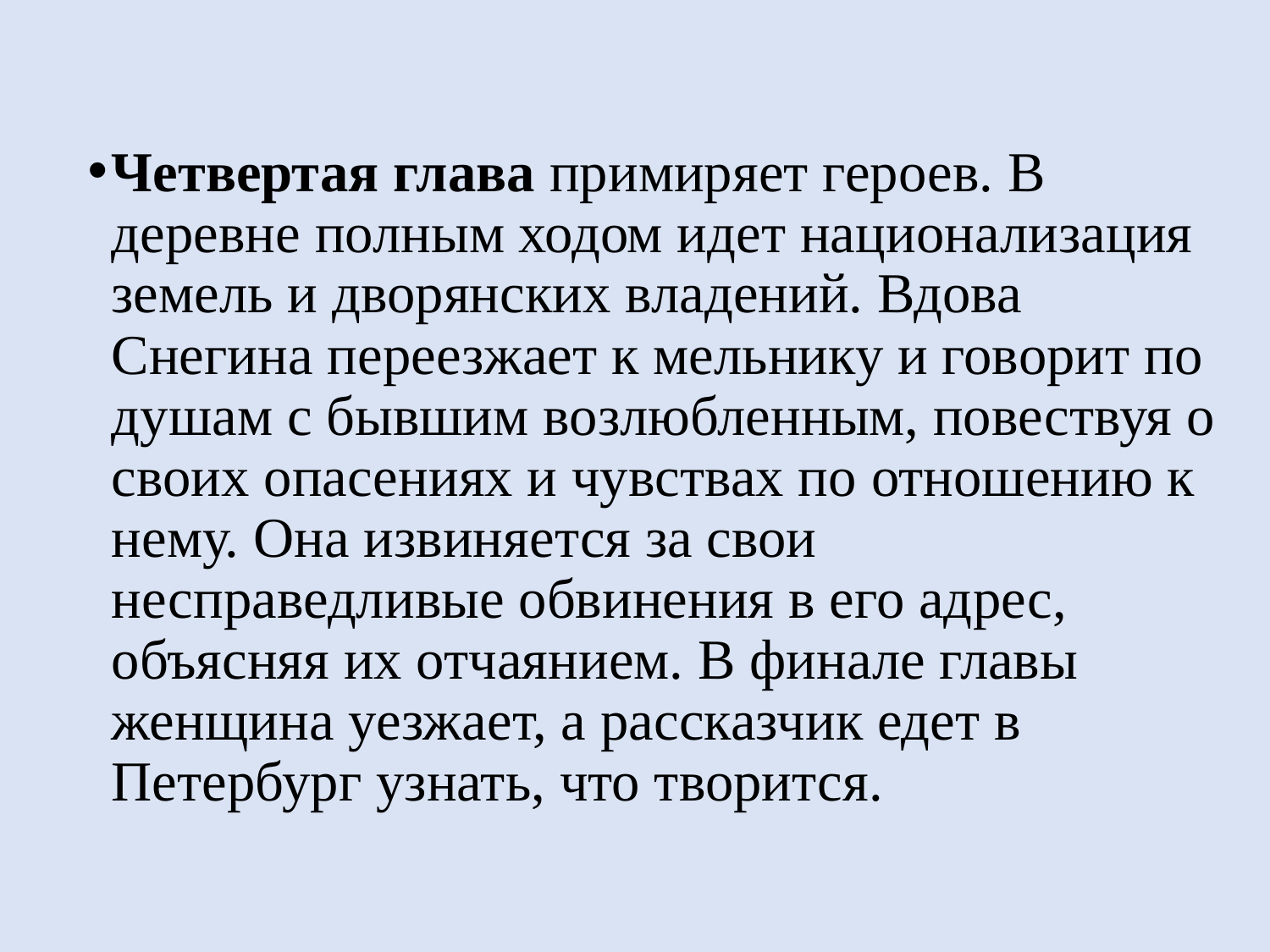

Четвертая глава примиряет героев. В деревне полным ходом идет национализация земель и дворянских владений. Вдова Снегина переезжает к мельнику и говорит по душам с бывшим возлюбленным, повествуя о своих опасениях и чувствах по отношению к нему. Она извиняется за свои несправедливые обвинения в его адрес, объясняя их отчаянием. В финале главы женщина уезжает, а рассказчик едет в Петербург узнать, что творится.